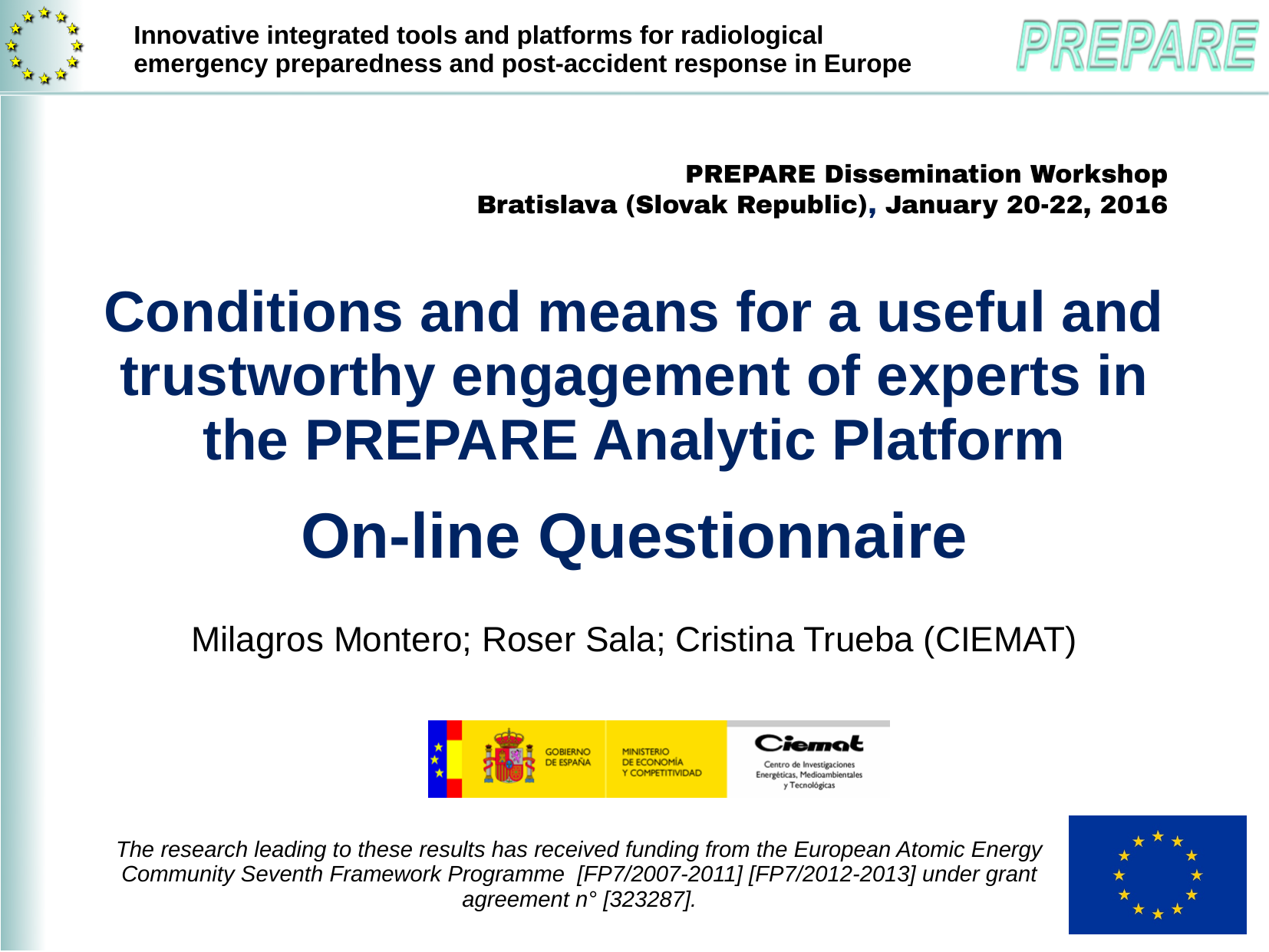

# Conditions and means for a useful and trustworthy engagement of experts in the PREPARE Analytic Platform On-line Questionnaire
Milagros Montero; Roser Sala; Cristina Trueba (CIEMAT)